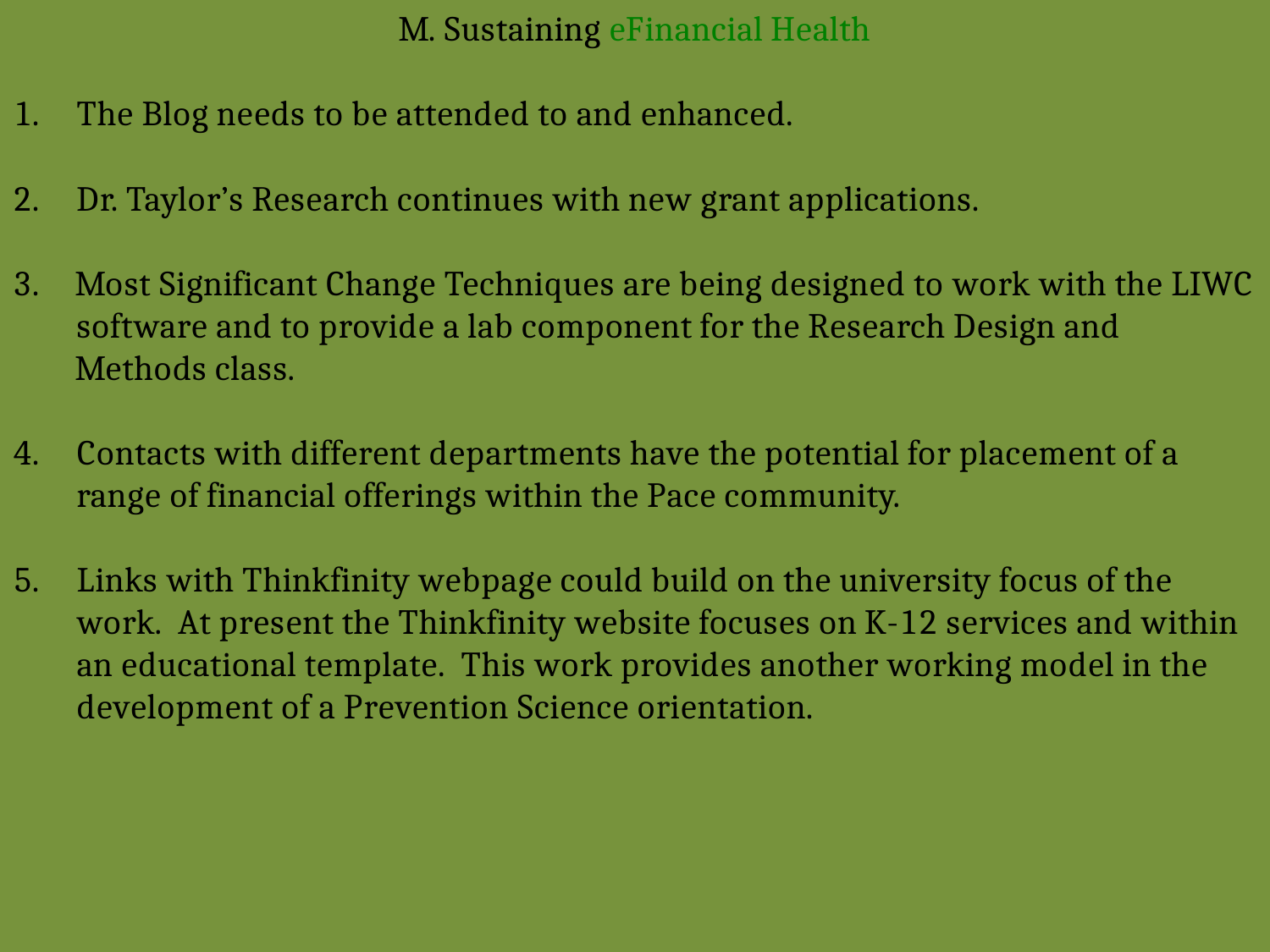

M. Sustaining eFinancial Health

The Blog needs to be attended to and enhanced.

Dr. Taylor’s Research continues with new grant applications.

Most Significant Change Techniques are being designed to work with the LIWC software and to provide a lab component for the Research Design and Methods class.

Contacts with different departments have the potential for placement of a range of financial offerings within the Pace community.

Links with Thinkfinity webpage could build on the university focus of the work.  At present the Thinkfinity website focuses on K-12 services and within an educational template.  This work provides another working model in the development of a Prevention Science orientation.